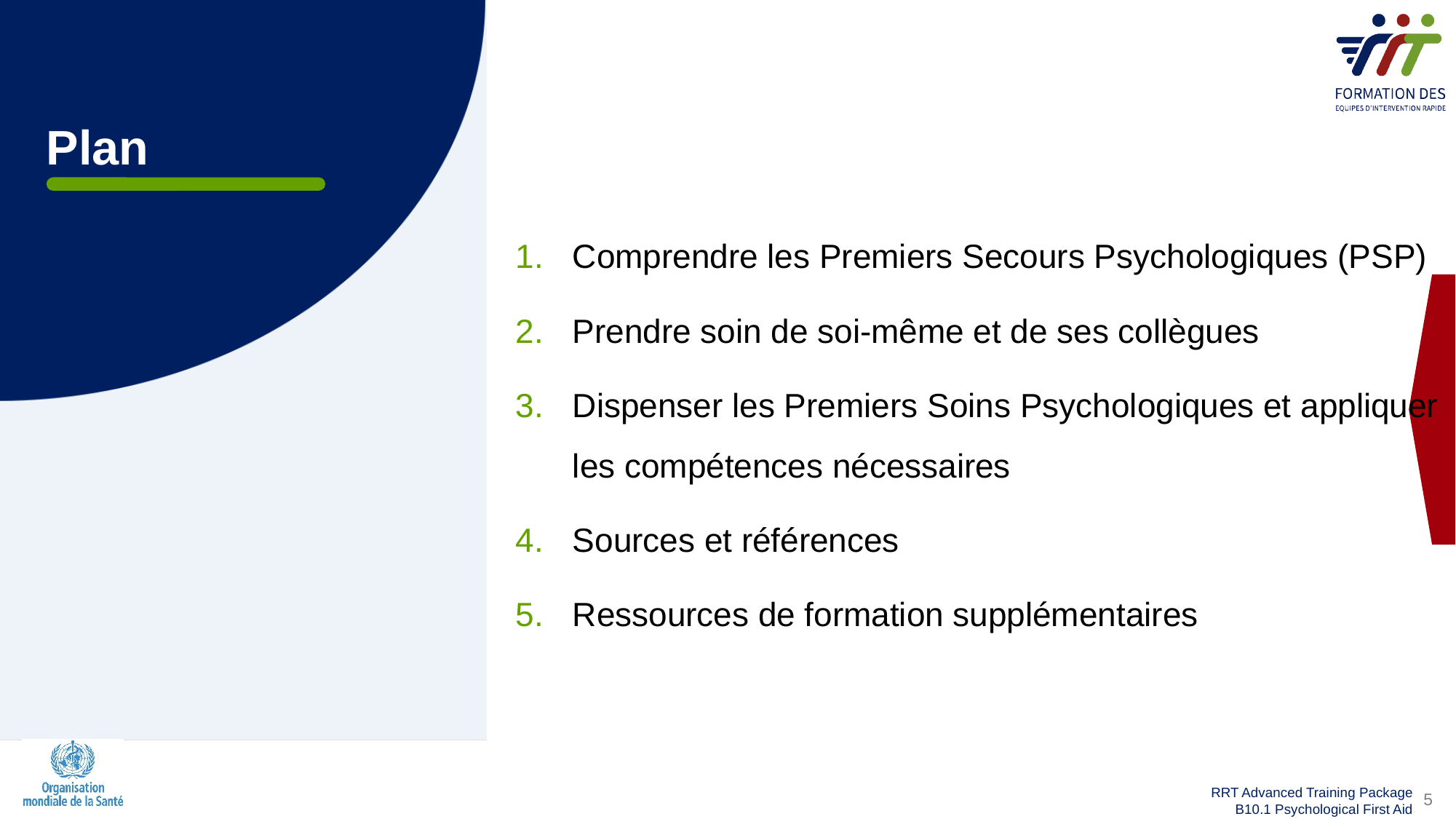

# Plan
Comprendre les Premiers Secours Psychologiques (PSP)
Prendre soin de soi-même et de ses collègues
Dispenser les Premiers Soins Psychologiques et appliquer les compétences nécessaires
Sources et références
Ressources de formation supplémentaires